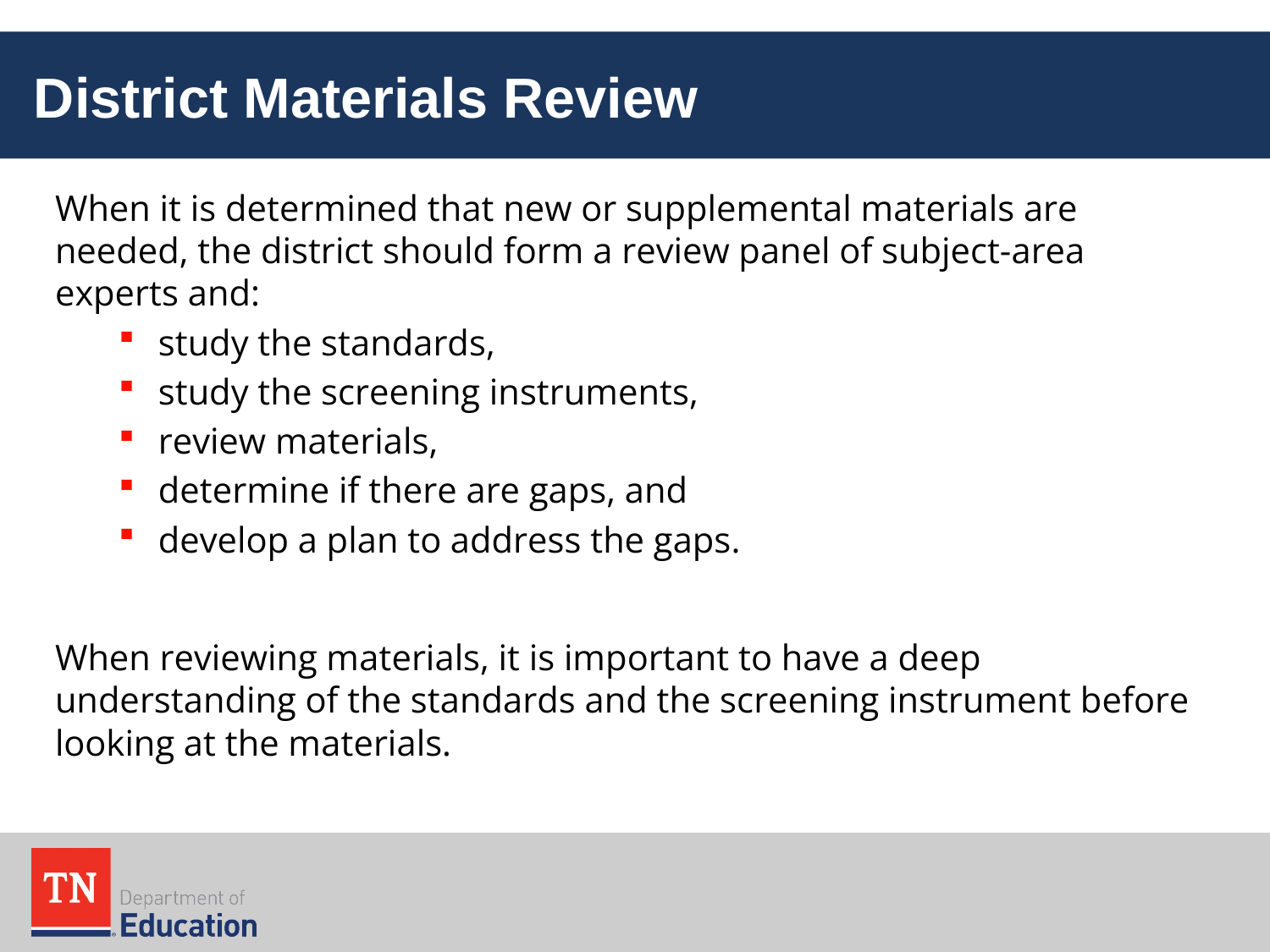

# District Materials Review
When it is determined that new or supplemental materials are needed, the district should form a review panel of subject-area experts and:
study the standards,
study the screening instruments,
review materials,
determine if there are gaps, and
develop a plan to address the gaps.

When reviewing materials, it is important to have a deep understanding of the standards and the screening instrument before looking at the materials.